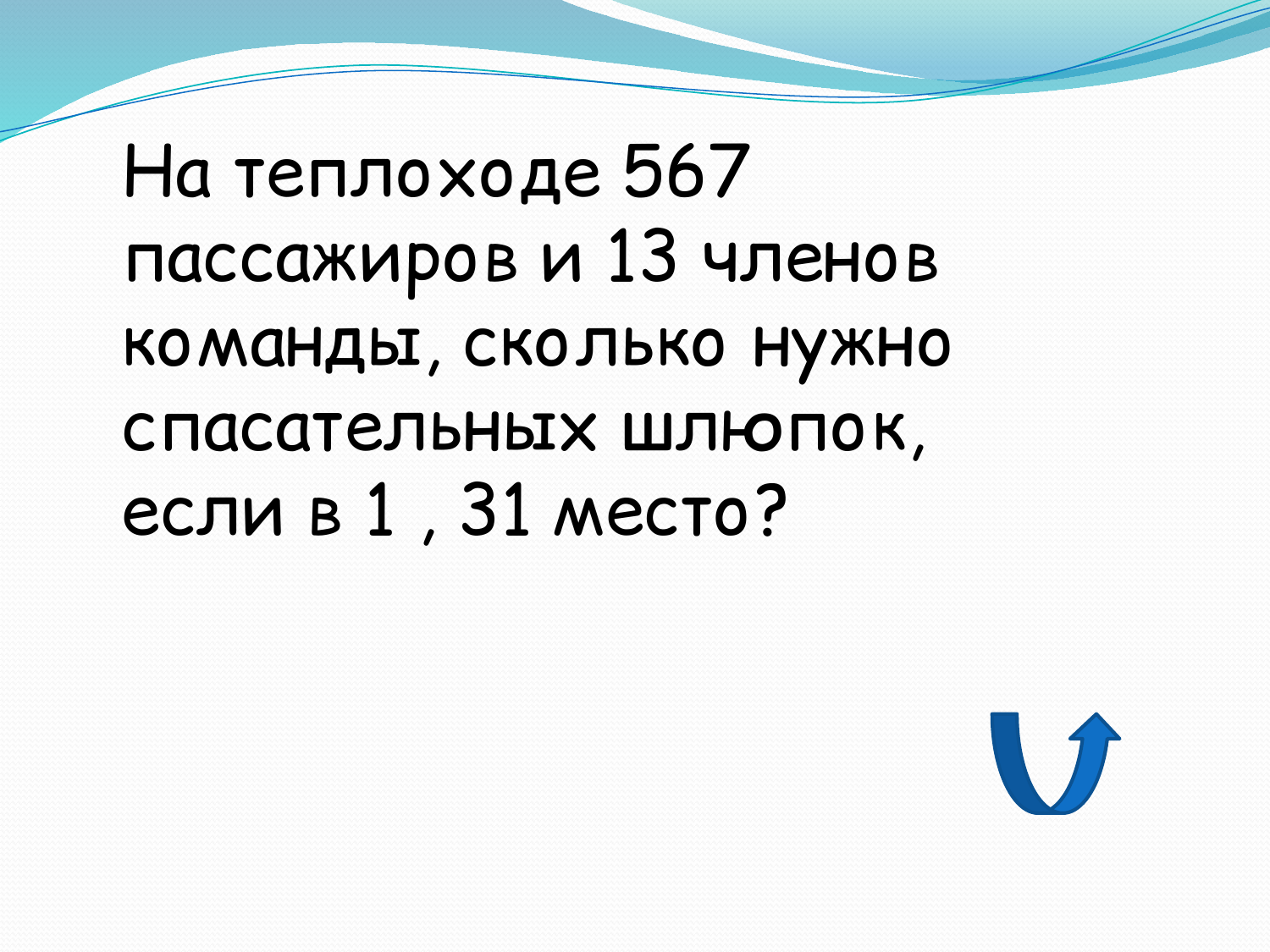

На теплоходе 567 пассажиров и 13 членов команды, сколько нужно спасательных шлюпок, если в 1 , 31 место?